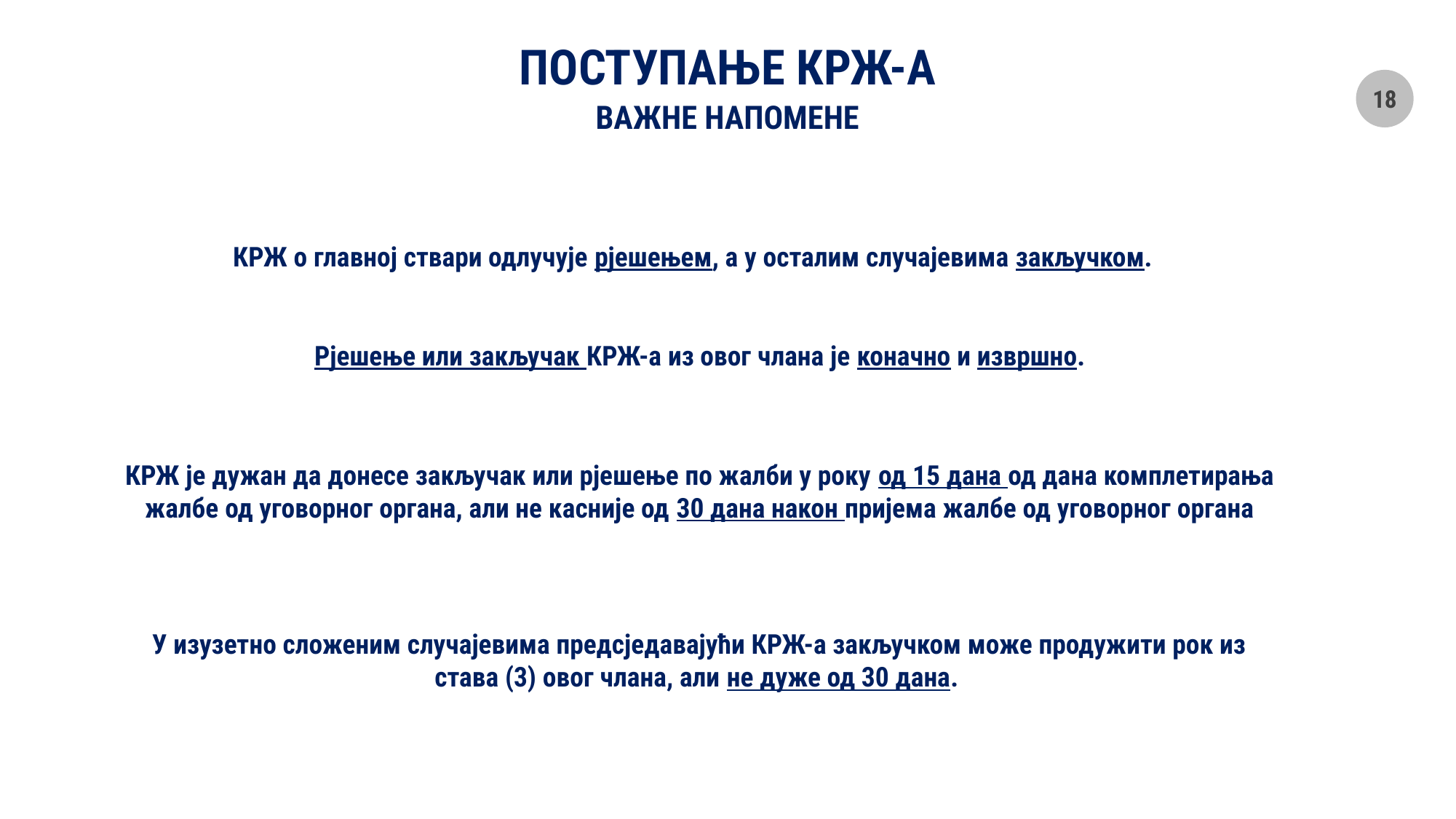

# ПОСТУПАЊЕ КРЖ-А
ВАЖНЕ НАПОМЕНЕ
КРЖ о главној ствари одлучује рјешењем, а у осталим случајевима закључком.
Рјешење или закључак КРЖ-а из овог члана је коначно и извршно.
КРЖ је дужан да донесе закључак или рјешење по жалби у року од 15 дана од дана комплетирања жалбе од уговорног органа, али не касније од 30 дана након пријема жалбе од уговорног органа
У изузетно сложеним случајевима предсједавајући КРЖ-а закључком може продужити рок из става (3) овог члана, али не дуже од 30 дана.